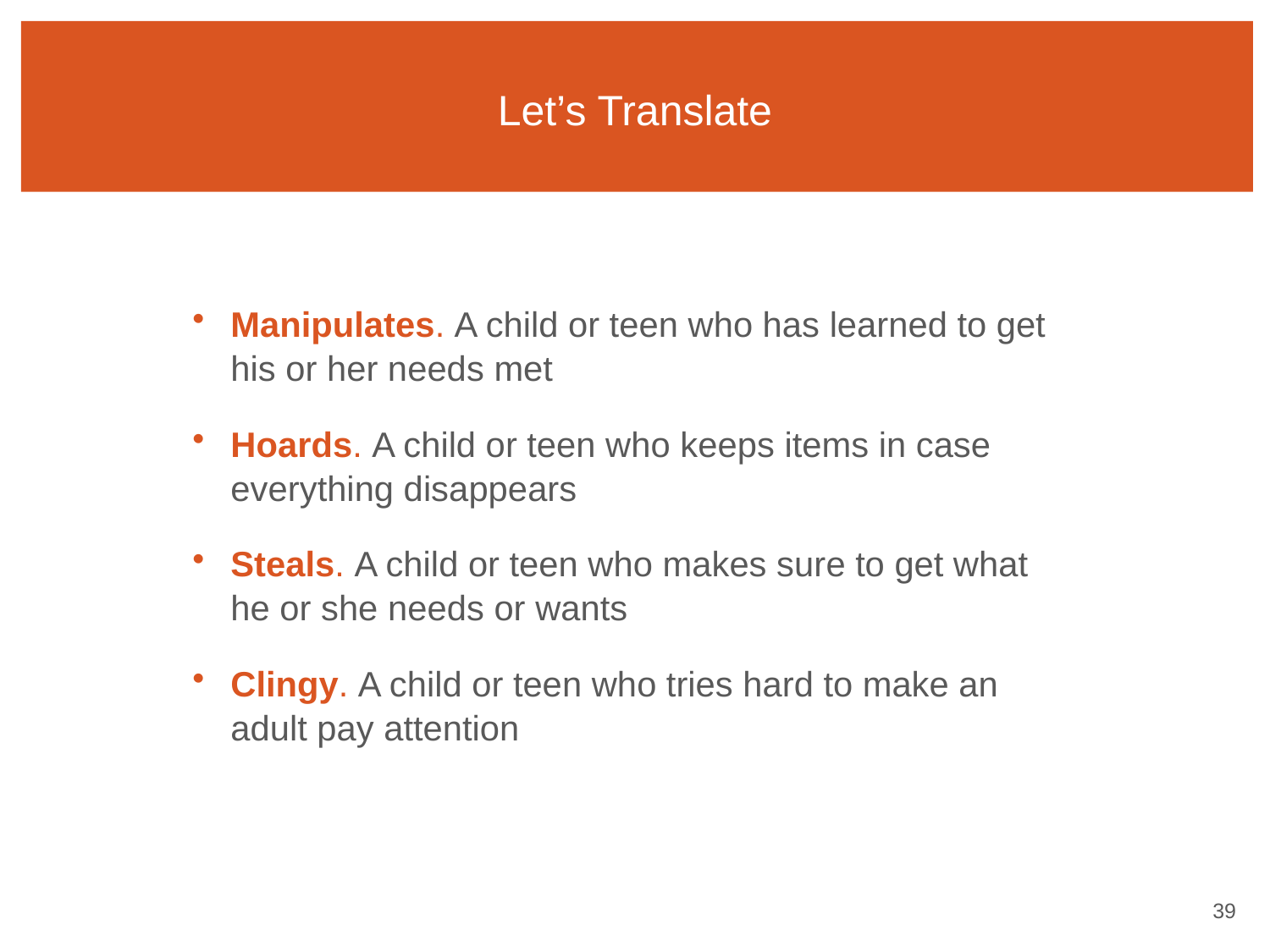

# Let’s Translate
Manipulates. A child or teen who has learned to get his or her needs met
Hoards. A child or teen who keeps items in case everything disappears
Steals. A child or teen who makes sure to get what he or she needs or wants
Clingy. A child or teen who tries hard to make an adult pay attention
39